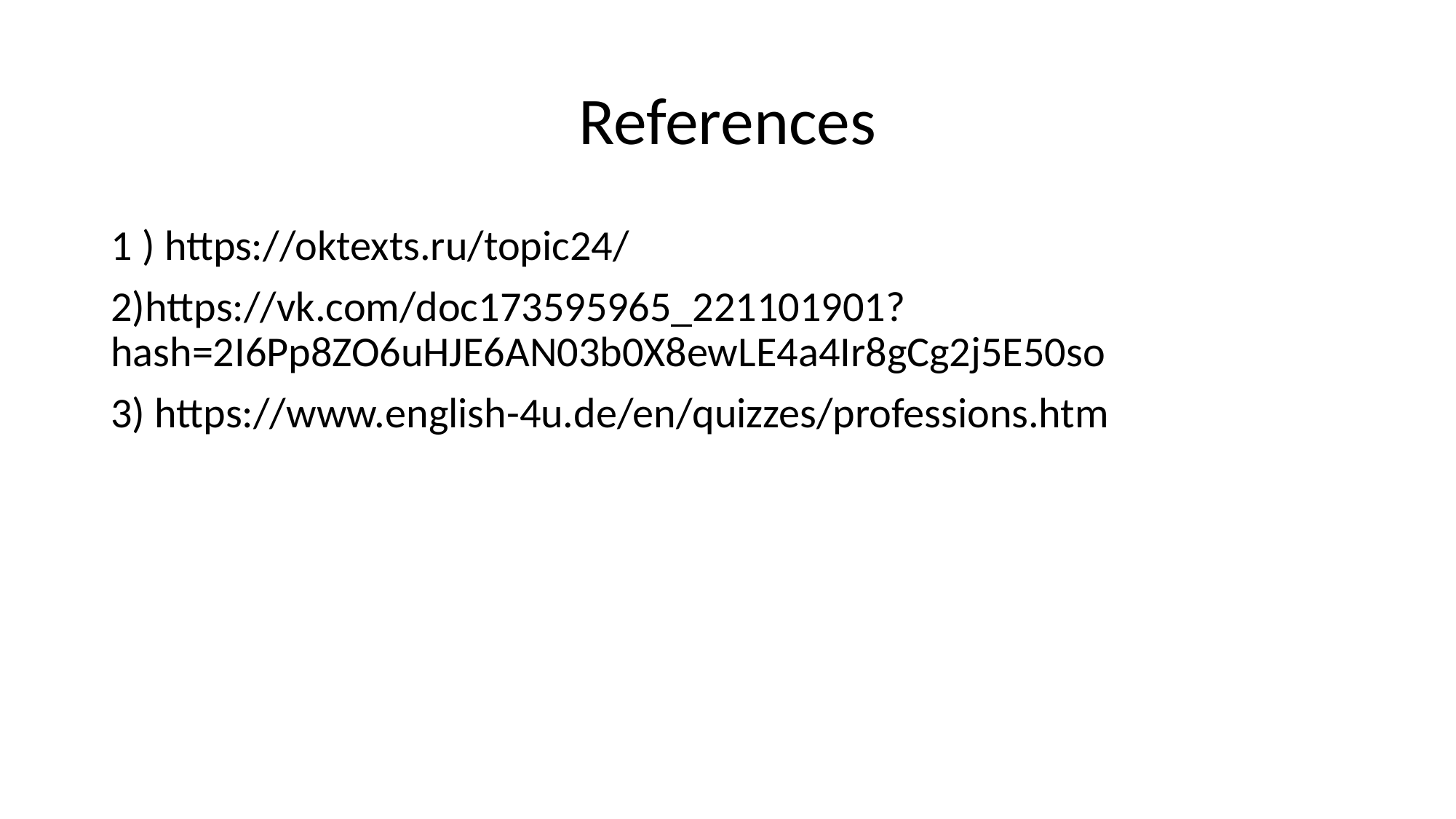

# References
1 ) https://oktexts.ru/topic24/
2)https://vk.com/doc173595965_221101901?hash=2I6Pp8ZO6uHJE6AN03b0X8ewLE4a4Ir8gCg2j5E50so
3) https://www.english-4u.de/en/quizzes/professions.htm